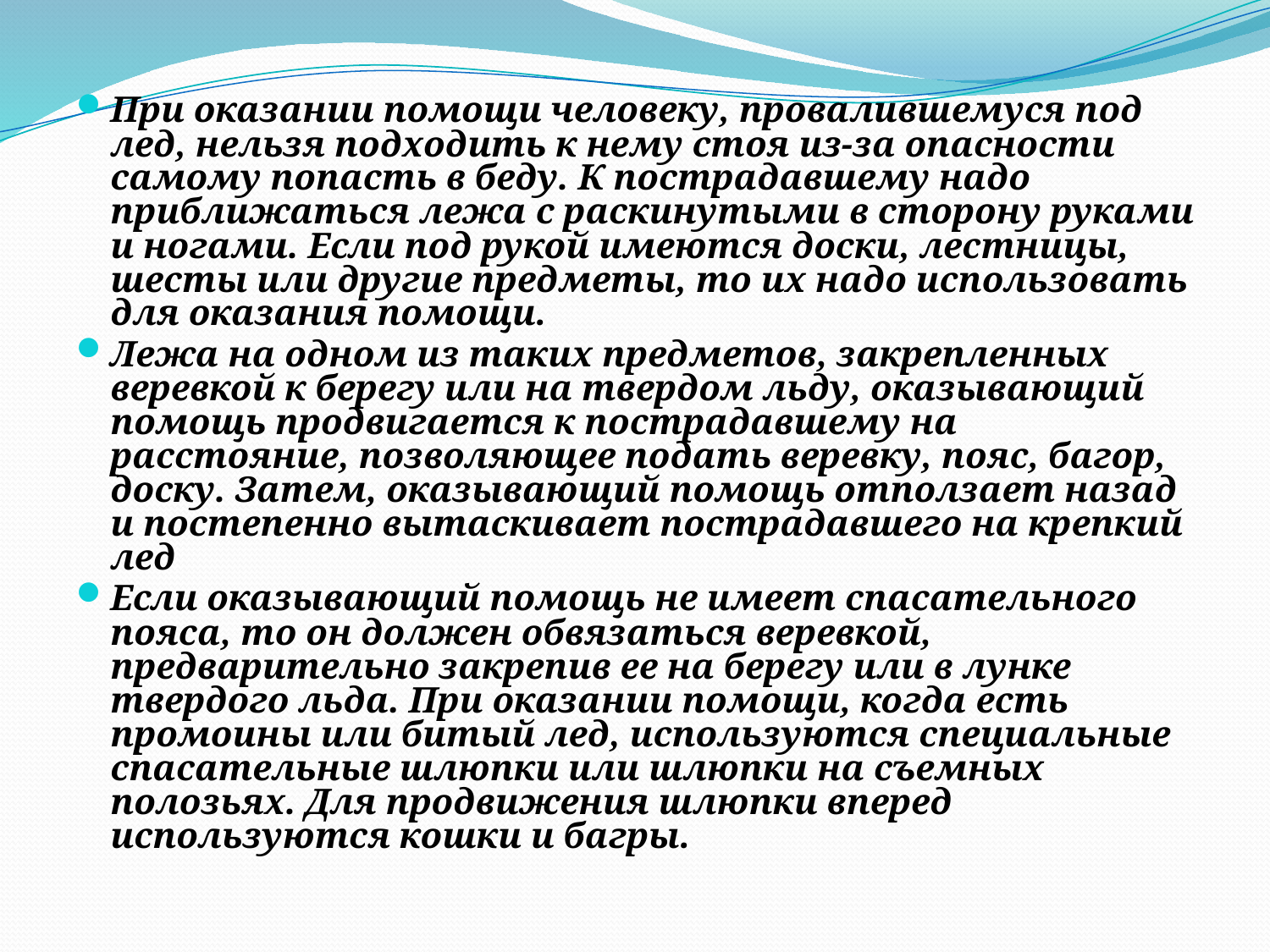

При оказании помощи человеку, провалившемуся под лед, нельзя подходить к нему стоя из-за опасности самому попасть в беду. К пострадавшему надо приближаться лежа с раскинутыми в сторону руками и ногами. Если под рукой имеются доски, лестницы, шесты или другие предметы, то их надо использовать для оказания помощи.
Лежа на одном из таких предметов, закрепленных веревкой к берегу или на твердом льду, оказывающий помощь продвигается к пострадавшему на расстояние, позволяющее подать веревку, пояс, багор, доску. Затем, оказывающий помощь отползает назад и постепенно вытаскивает пострадавшего на крепкий лед
Если оказывающий помощь не имеет спасательного пояса, то он должен обвязаться веревкой, предварительно закрепив ее на берегу или в лунке твердого льда. При оказании помощи, когда есть промоины или битый лед, используются специальные спасательные шлюпки или шлюпки на съемных полозьях. Для продвижения шлюпки вперед используются кошки и багры.